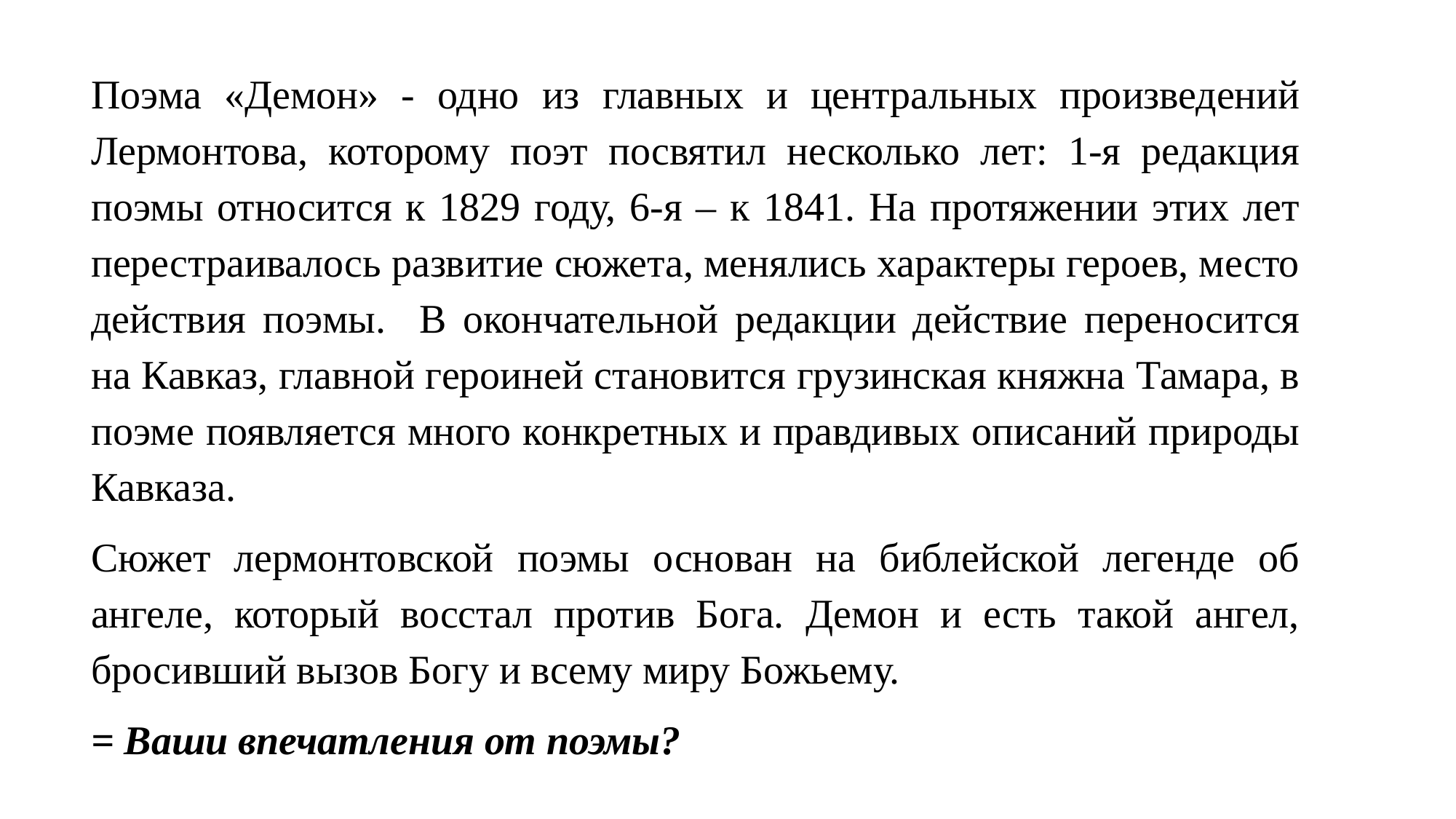

#
Поэма «Демон» - одно из главных и центральных произведений Лермонтова, которому поэт посвятил несколько лет: 1-я редакция поэмы относится к 1829 году, 6-я – к 1841. На протяжении этих лет перестраивалось развитие сюжета, менялись характеры героев, место действия поэмы.  В окончательной редакции действие переносится на Кавказ, главной героиней становится грузинская княжна Тамара, в поэме появляется много конкретных и правдивых описаний природы Кавказа.
Сюжет лермонтовской поэмы основан на библейской легенде об ангеле, который восстал против Бога. Демон и есть такой ангел, бросивший вызов Богу и всему миру Божьему.
= Ваши впечатления от поэмы?